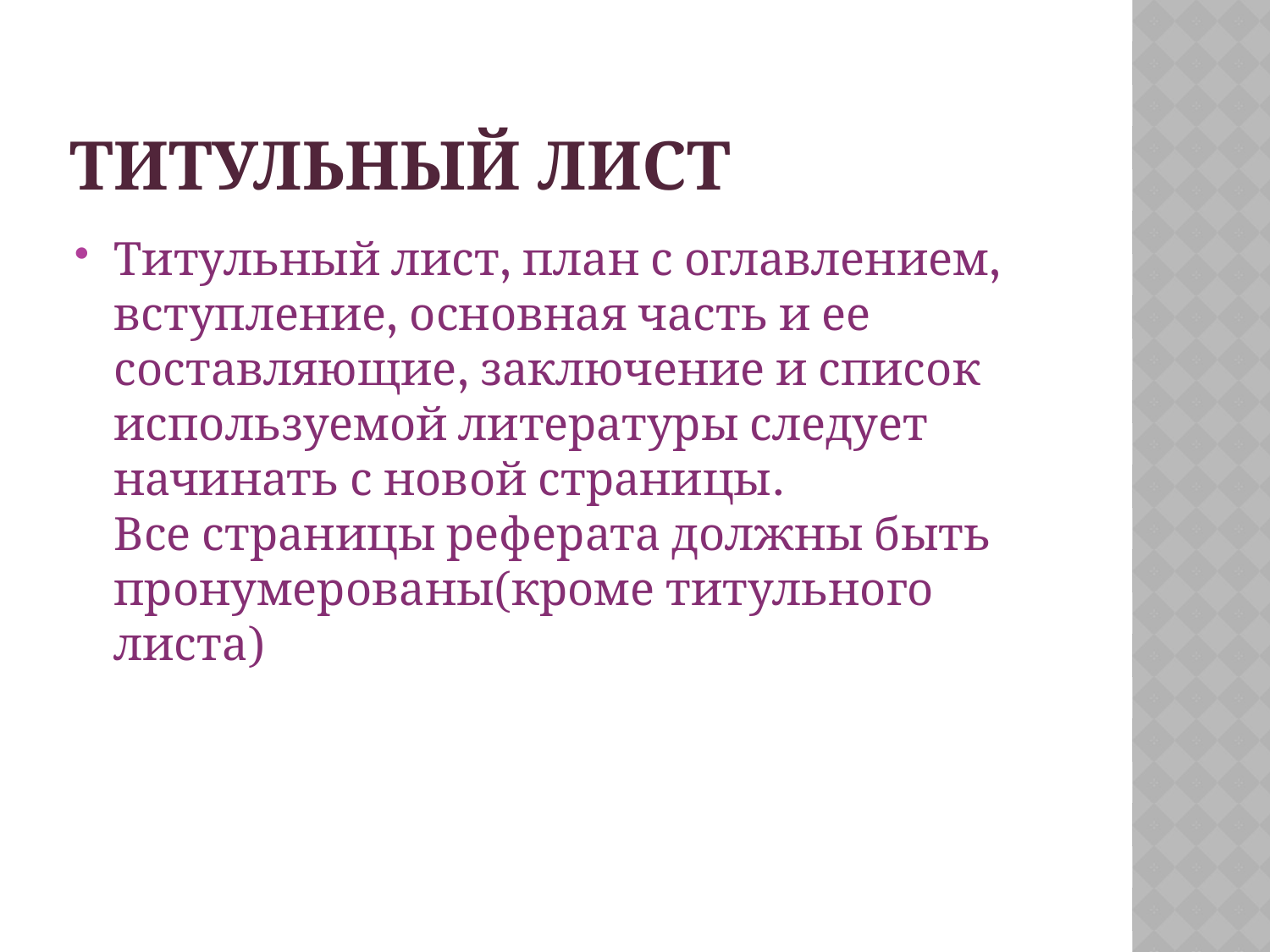

# Титульный лист
Титульный лист, план с оглавлением, вступление, основная часть и ее составляющие, заключение и список используемой литературы следует начинать с новой страницы.
Все страницы реферата должны быть пронумерованы(кроме титульного листа)